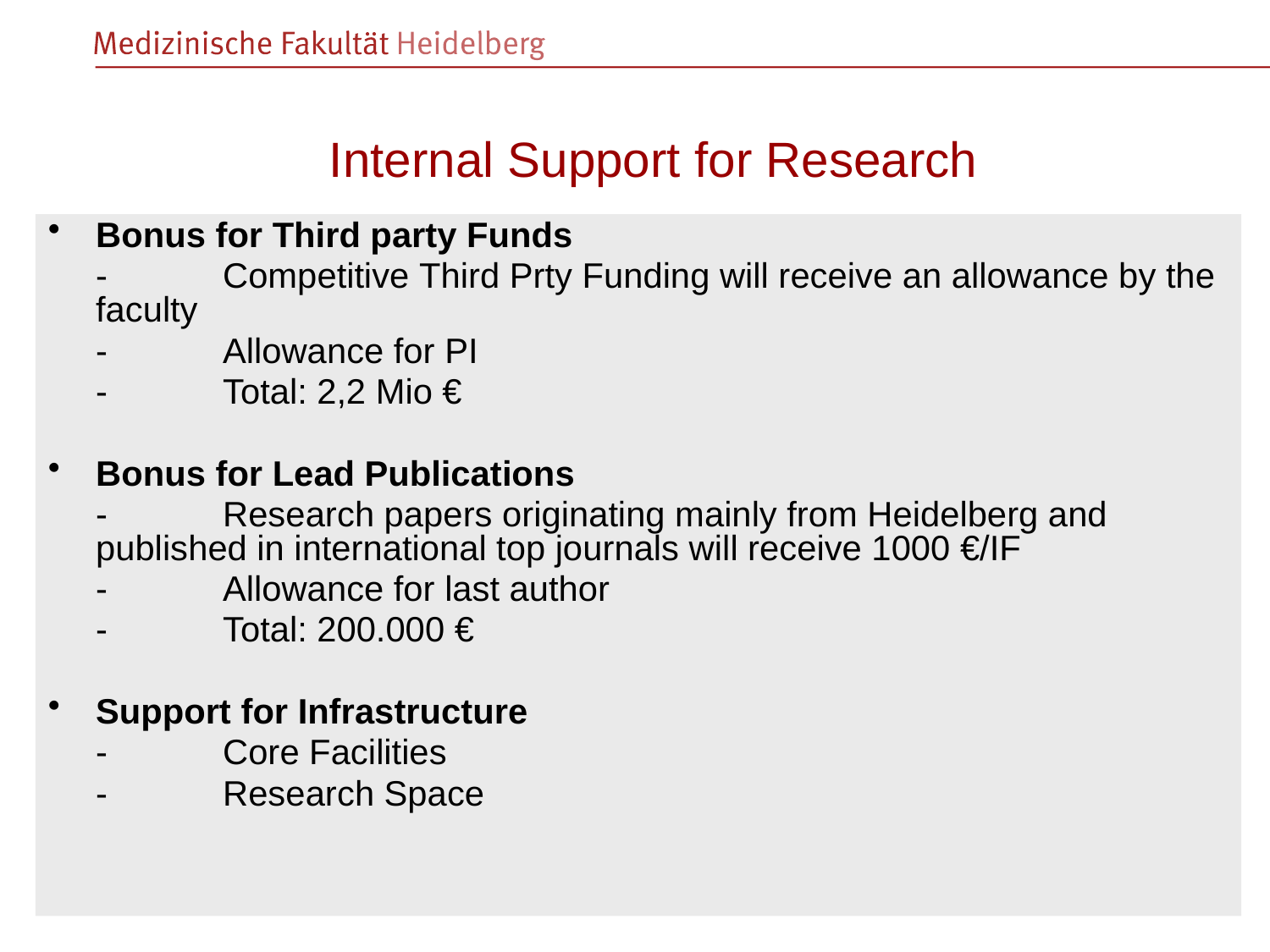

# Internal Support for Research
Bonus for Third party Funds
	- 	Competitive Third Prty Funding will receive an allowance by the faculty
	- 	Allowance for PI
	- 	Total: 2,2 Mio €

Bonus for Lead Publications
	- 	Research papers originating mainly from Heidelberg and published in international top journals will receive 1000 €/IF
	- 	Allowance for last author
	- 	Total: 200.000 €

Support for Infrastructure
	-	Core Facilities
	-	Research Space